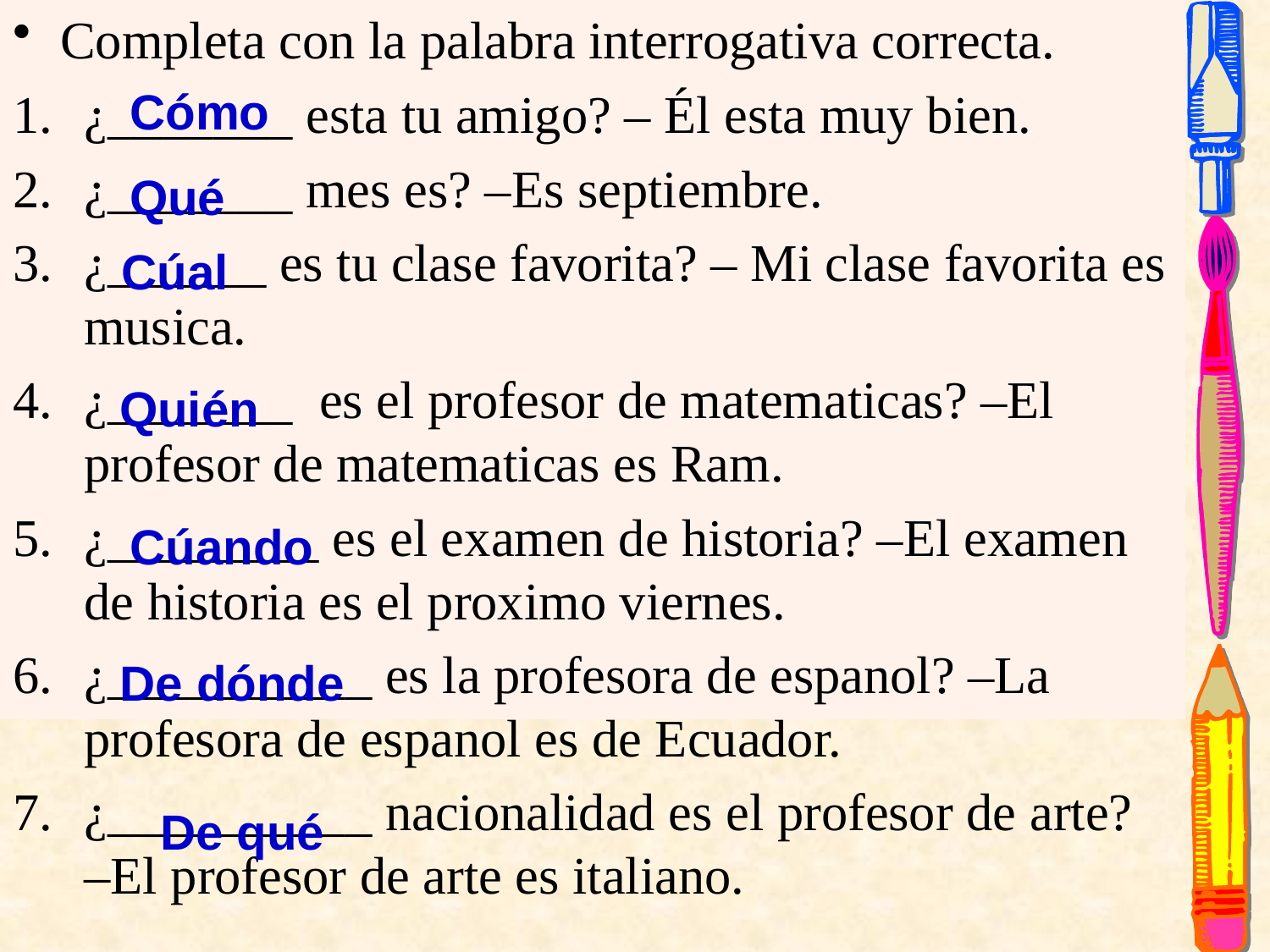

Completa con la palabra interrogativa correcta.
¿_______ esta tu amigo? – Él esta muy bien.
¿_______ mes es? –Es septiembre.
¿______ es tu clase favorita? – Mi clase favorita es musica.
¿_______  es el profesor de matematicas? –El profesor de matematicas es Ram.
¿________ es el examen de historia? –El examen de historia es el proximo viernes.
¿__________ es la profesora de espanol? –La profesora de espanol es de Ecuador.
¿__________ nacionalidad es el profesor de arte? –El profesor de arte es italiano.
Cómo
Qué
Cúal
Quién
Cúando
De dónde
De qué